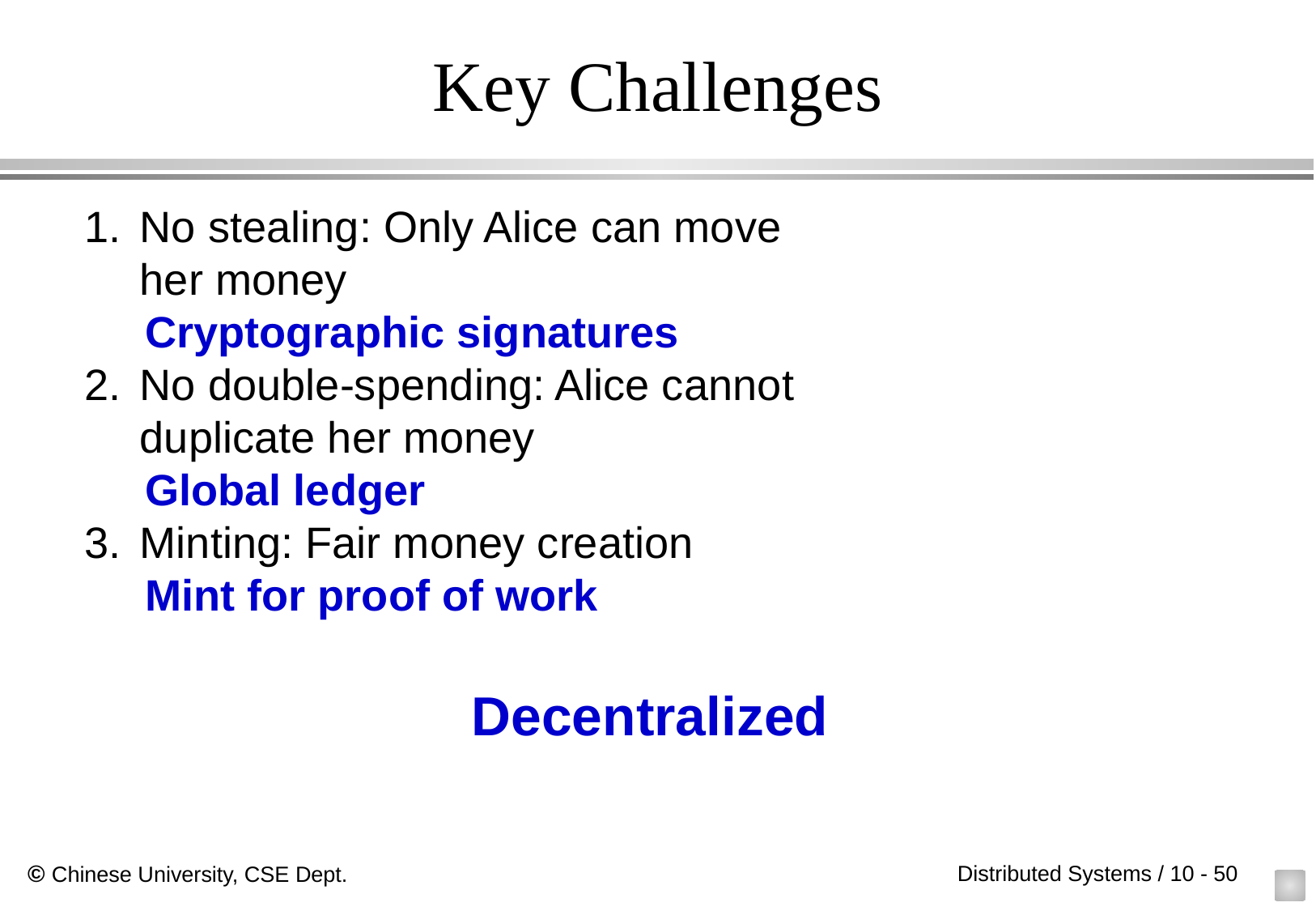

# Key Challenges
No stealing: Only Alice can move her money
Cryptographic signatures
No double-spending: Alice cannot duplicate her money
Global ledger
Minting: Fair money creation
Mint for proof of work
Decentralized